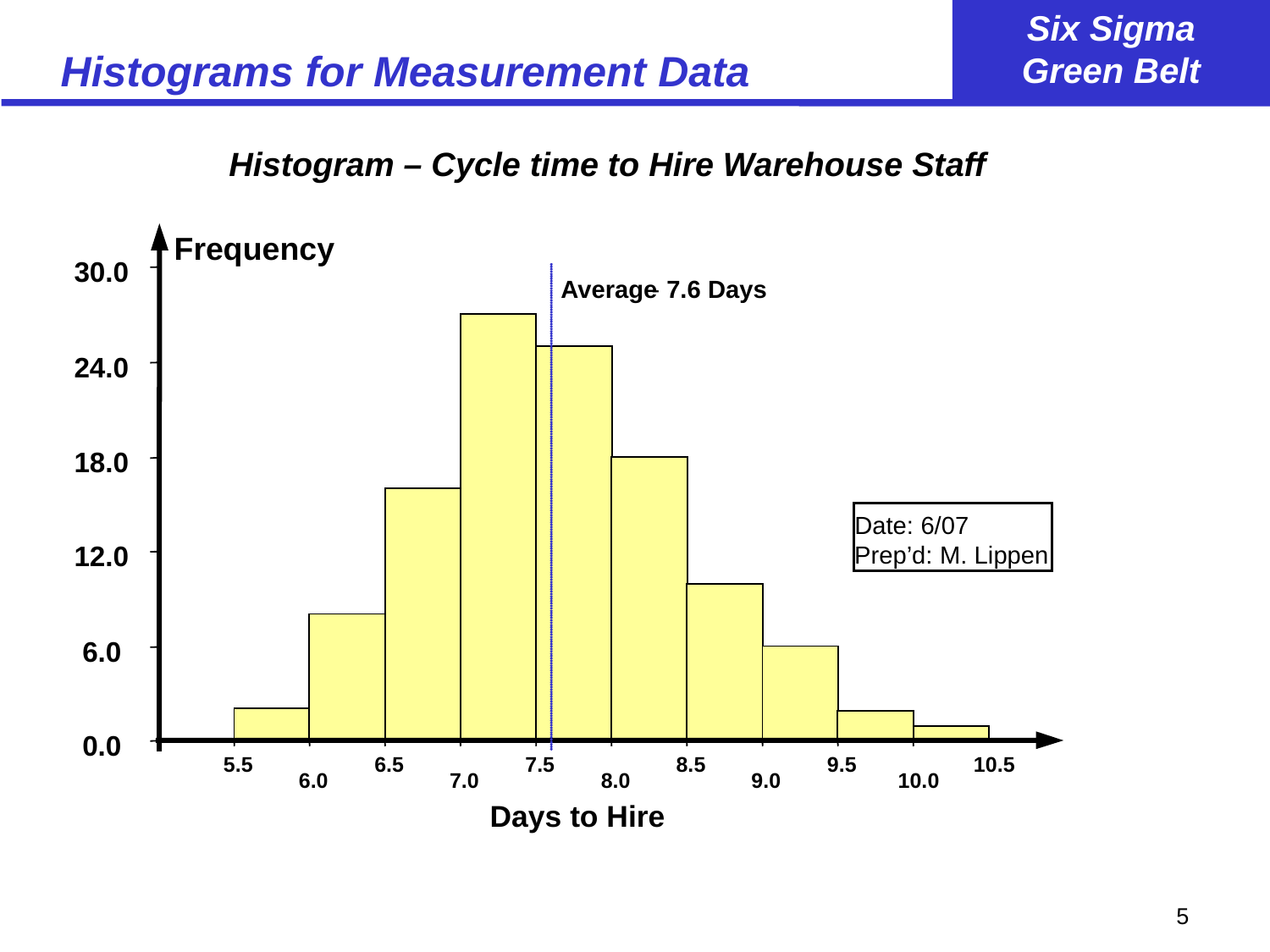

# Histograms for Measurement Data

Histogram – Cycle time to Hire Warehouse Staff

Frequency

30.0

Average
-
 7.6 Days

24.0

18.0

Date: 6/07

12.0
Prep’d: M. Lippen

6.0

0.0

5.5

6.5

7.5

8.5

9.5

10.5

6.0

7.0

8.0

9.0

10.0

Days to Hire